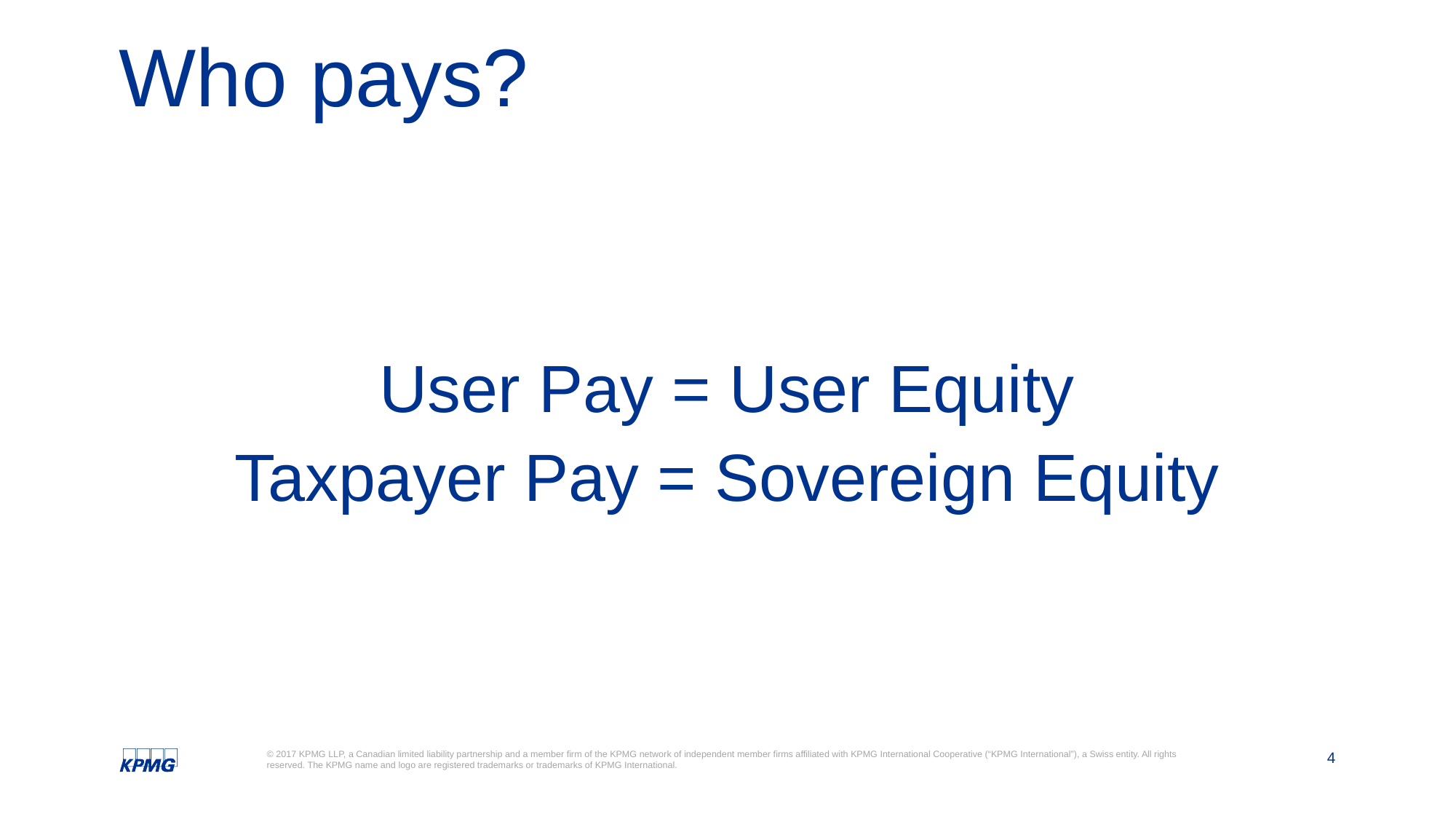

# Who pays?
User Pay = User Equity
Taxpayer Pay = Sovereign Equity